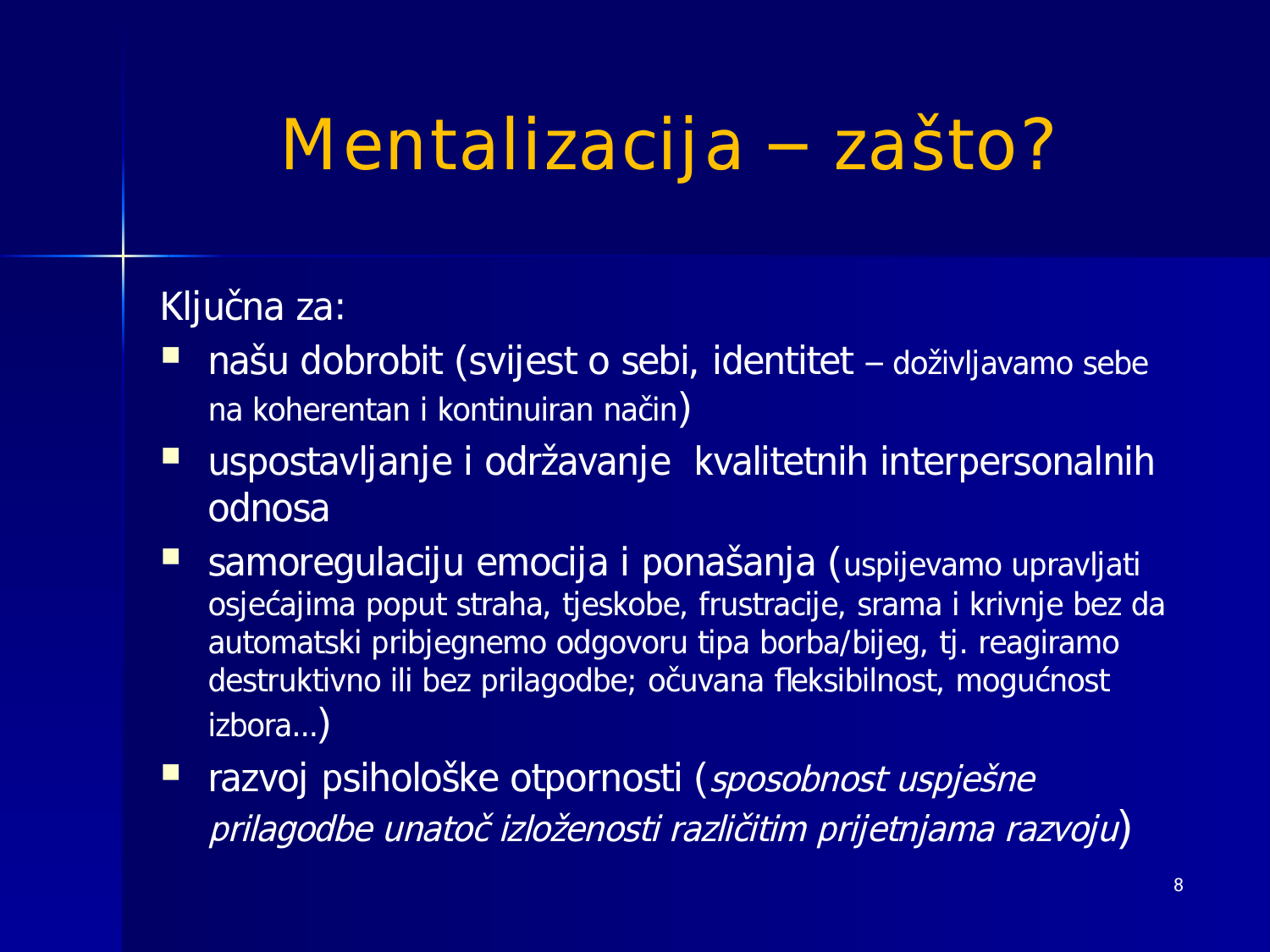

# Mentalizacija – zašto?
Ključna za:
našu dobrobit (svijest o sebi, identitet – doživljavamo sebe na koherentan i kontinuiran način)
uspostavljanje i održavanje  kvalitetnih interpersonalnih odnosa
samoregulaciju emocija i ponašanja (uspijevamo upravljati osjećajima poput straha, tjeskobe, frustracije, srama i krivnje bez da automatski pribjegnemo odgovoru tipa borba/bijeg, tj. reagiramo destruktivno ili bez prilagodbe; očuvana fleksibilnost, mogućnost izbora…)
razvoj psihološke otpornosti (sposobnost uspješne prilagodbe unatoč izloženosti različitim prijetnjama razvoju)
8